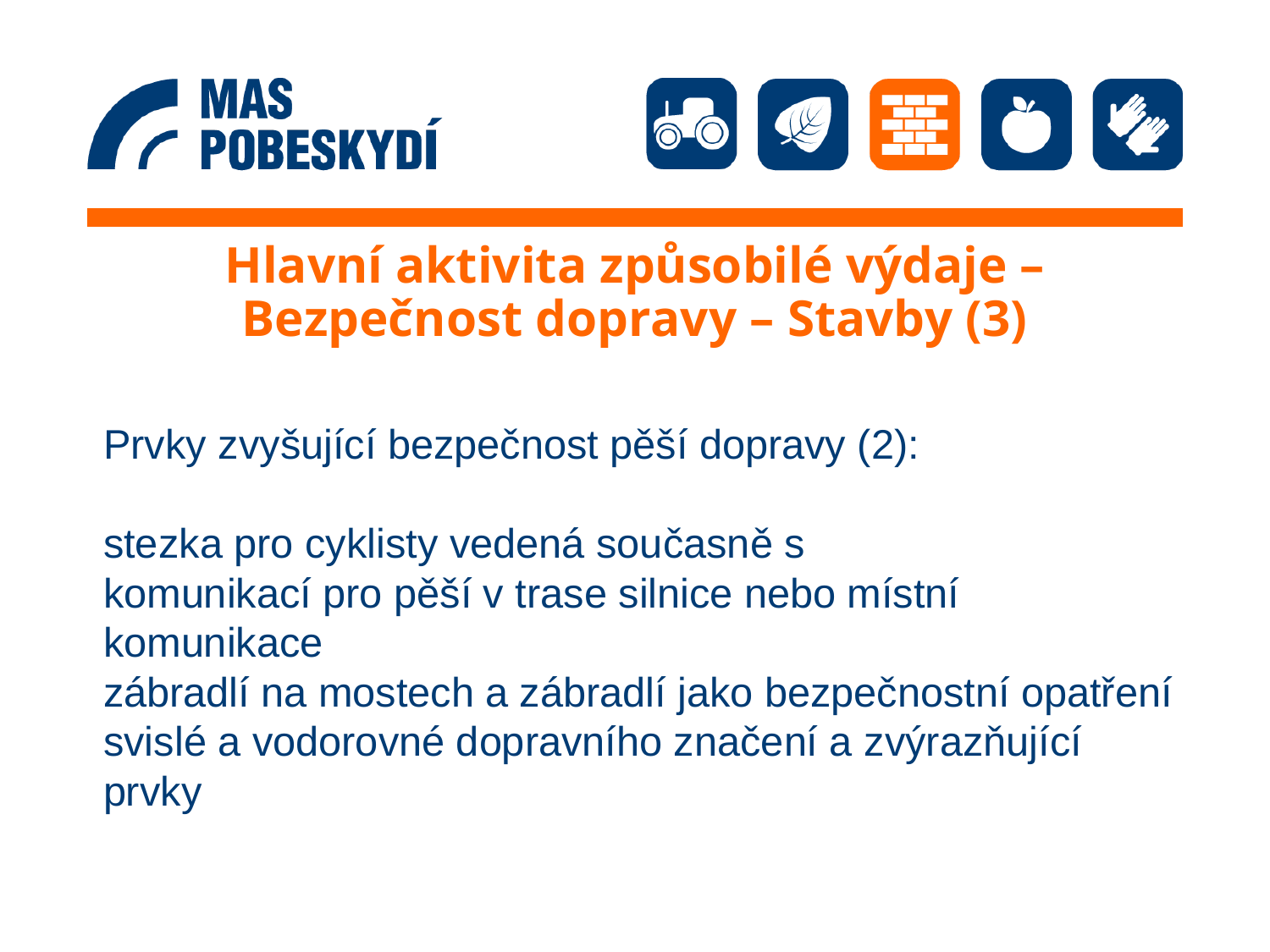

# Hlavní aktivita způsobilé výdaje – Bezpečnost dopravy – Stavby (3)
Prvky zvyšující bezpečnost pěší dopravy (2):

stezka pro cyklisty vedená současně s
komunikací pro pěší v trase silnice nebo místní komunikace
zábradlí na mostech a zábradlí jako bezpečnostní opatření
svislé a vodorovné dopravního značení a zvýrazňující prvky